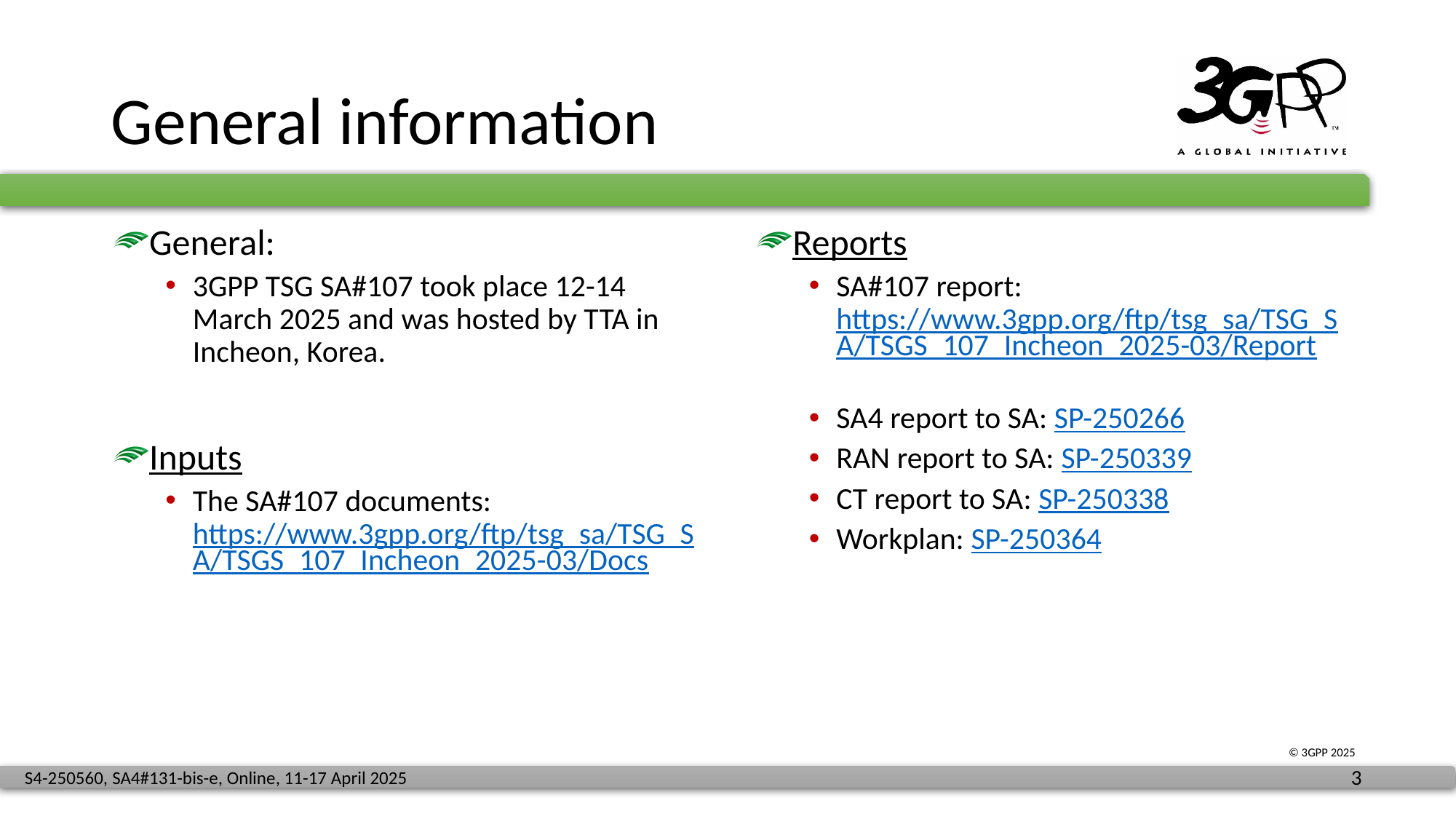

# General information
General:
3GPP TSG SA#107 took place 12-14 March 2025 and was hosted by TTA in Incheon, Korea.

Inputs
The SA#107 documents: https://www.3gpp.org/ftp/tsg_sa/TSG_SA/TSGS_107_Incheon_2025-03/Docs
Reports
SA#107 report: https://www.3gpp.org/ftp/tsg_sa/TSG_SA/TSGS_107_Incheon_2025-03/Report
SA4 report to SA: SP-250266
RAN report to SA: SP-250339
CT report to SA: SP-250338
Workplan: SP-250364